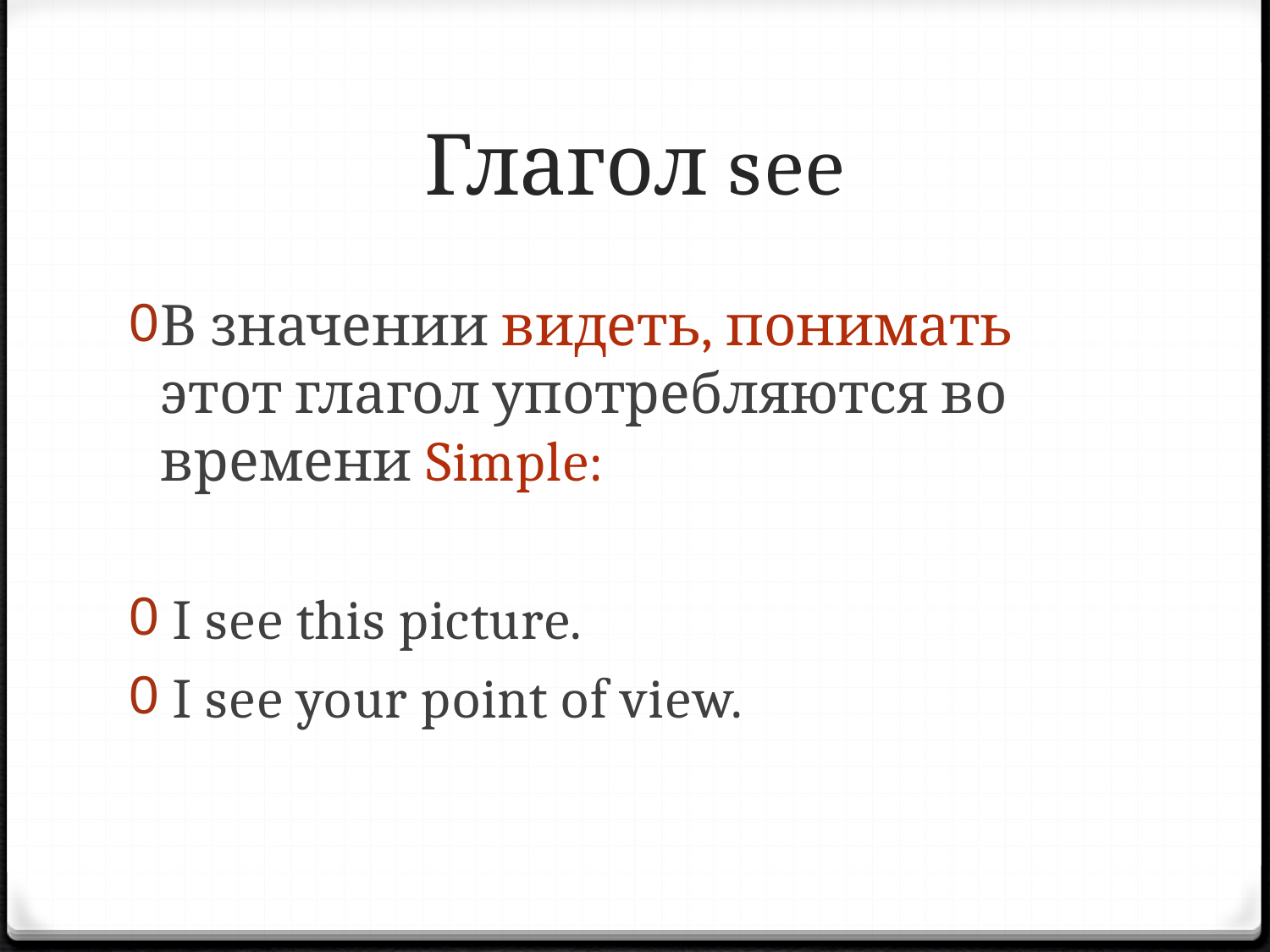

# Глагол see
В значении видеть, понимать этот глагол употребляются во времени Simple:

 I see this picture.
 I see your point of view.